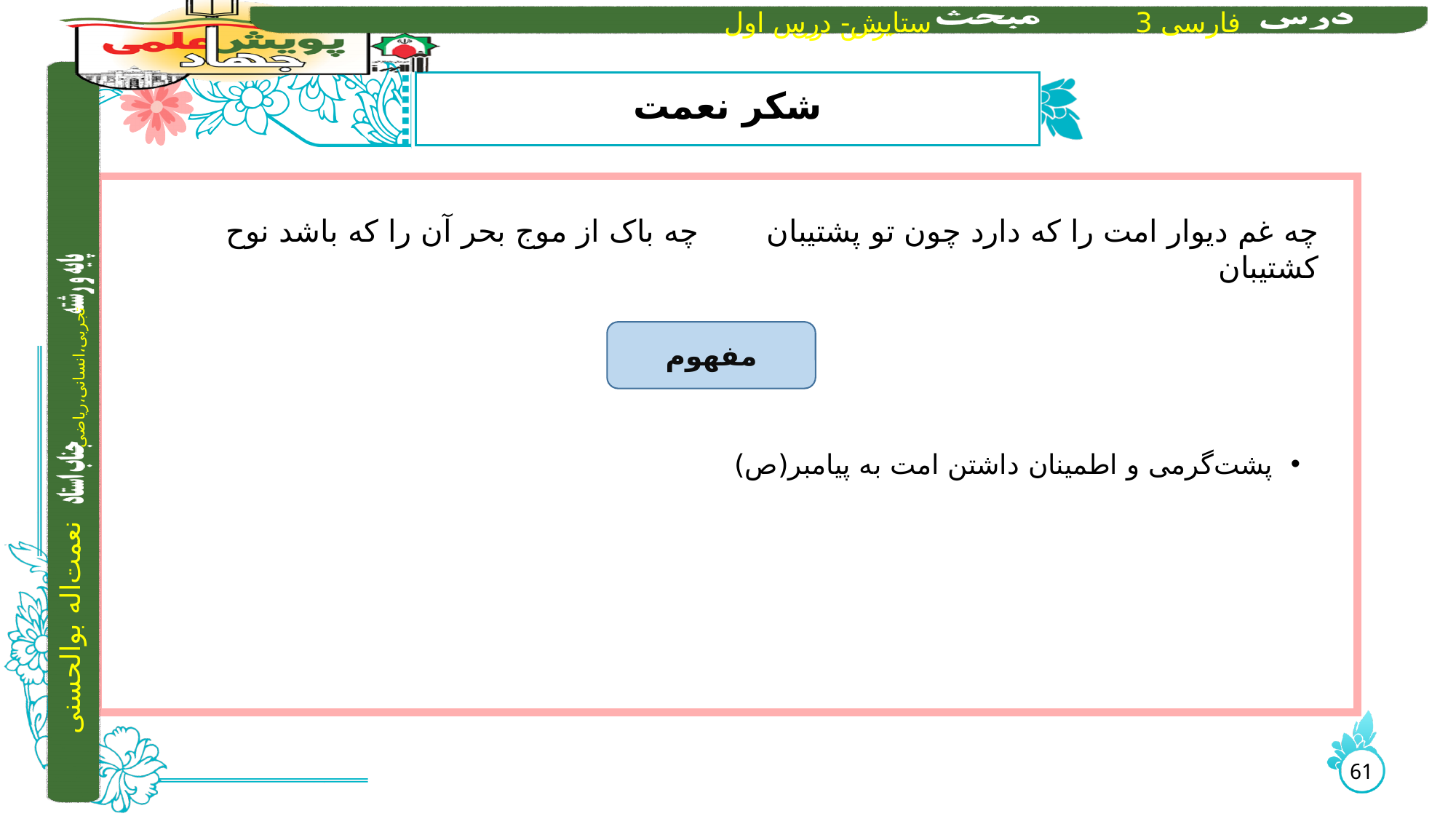

# شکر نعمت
چه غم دیوار امت را که دارد چون تو پشتیبان       چه باک از موج بحر آن را که باشد نوح کشتیبان
پشت‌گرمی و اطمینان داشتن امت به پیامبر(ص)